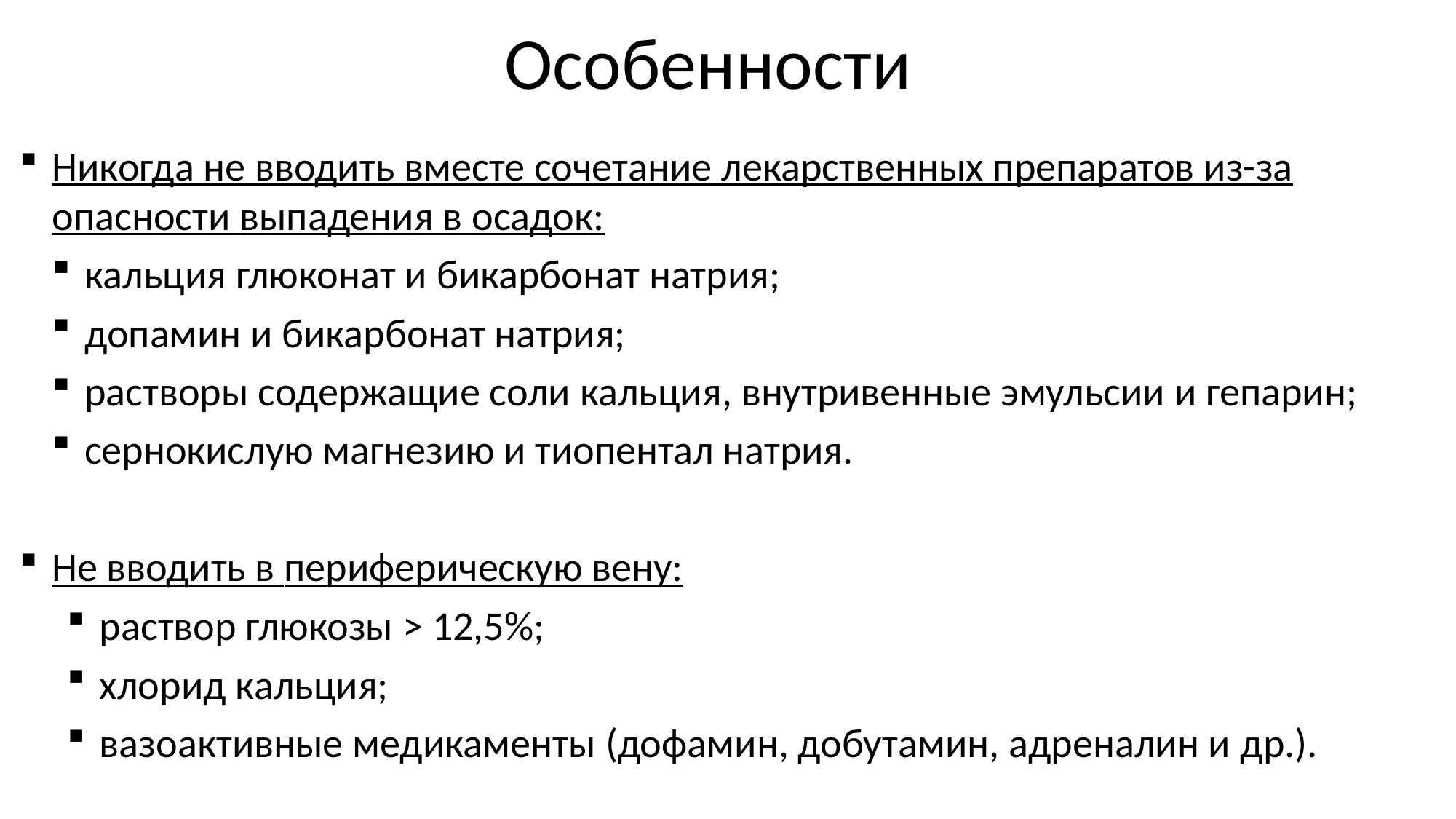

# Особенности
Никогда не вводить вместе сочетание лекарственных препаратов из-за опасности выпадения в осадок:
кальция глюконат и бикарбонат натрия;
допамин и бикарбонат натрия;
растворы содержащие соли кальция, внутривенные эмульсии и гепарин;
сернокислую магнезию и тиопентал натрия.

Не вводить в периферическую вену:
раствор глюкозы > 12,5%;
хлорид кальция;
вазоактивные медикаменты (дофамин, добутамин, адреналин и др.).